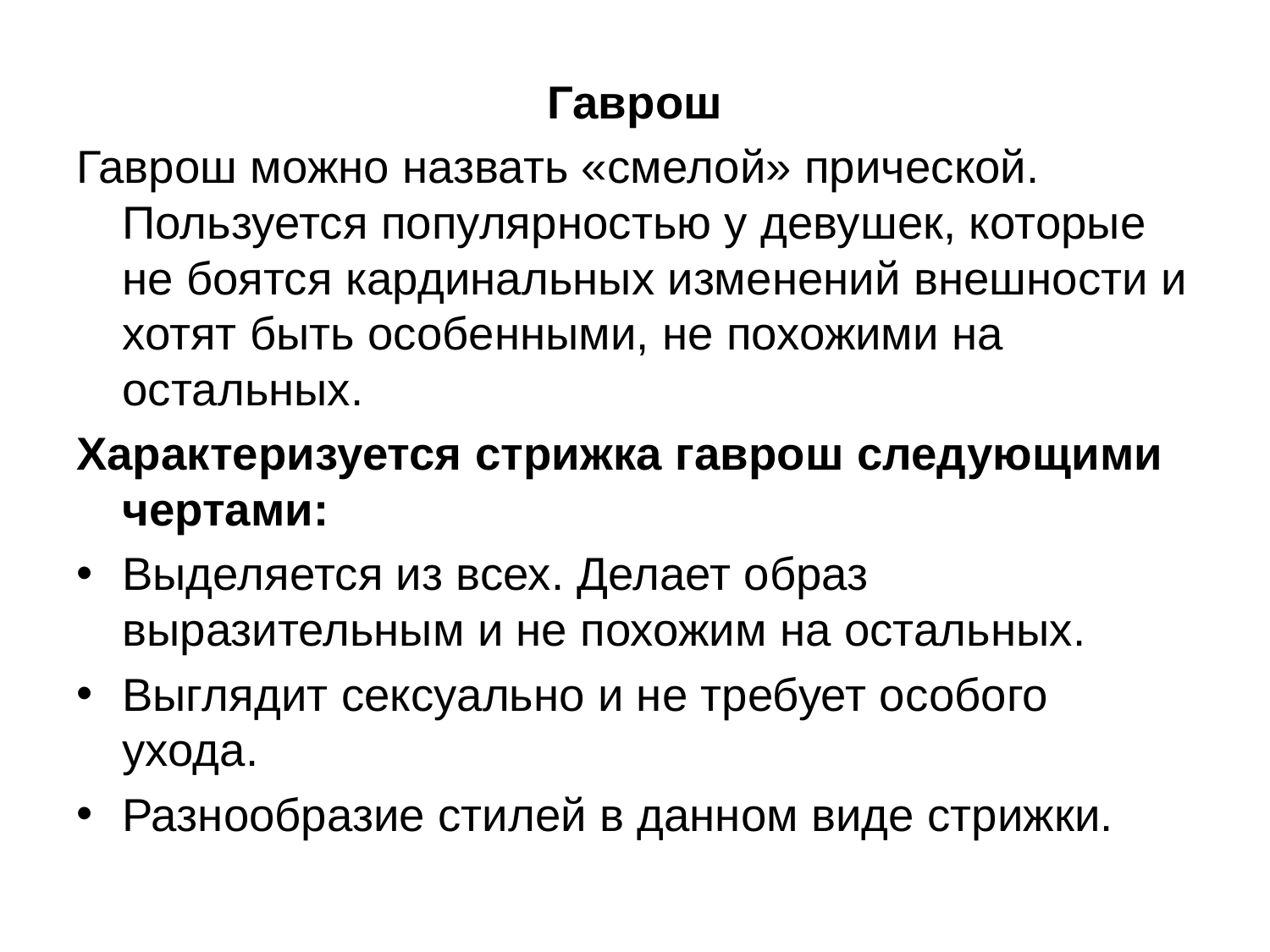

Гаврош
Гаврош можно назвать «смелой» прической. Пользуется популярностью у девушек, которые не боятся кардинальных изменений внешности и хотят быть особенными, не похожими на остальных.
Характеризуется стрижка гаврош следующими чертами:
Выделяется из всех. Делает образ выразительным и не похожим на остальных.
Выглядит сексуально и не требует особого ухода.
Разнообразие стилей в данном виде стрижки.